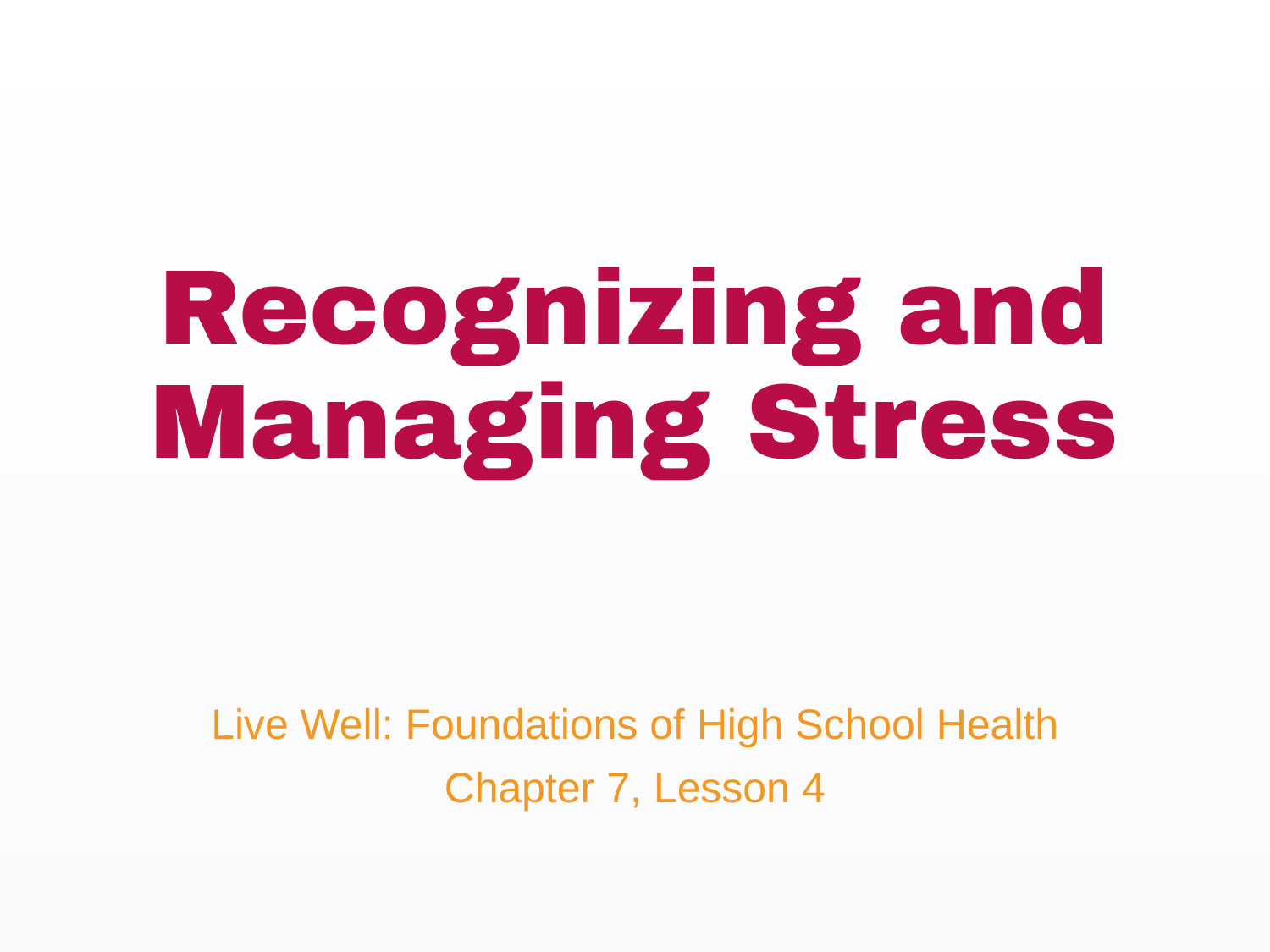

# Recognizing and Managing Stress
Live Well: Foundations of High School Health
Chapter 7, Lesson 4